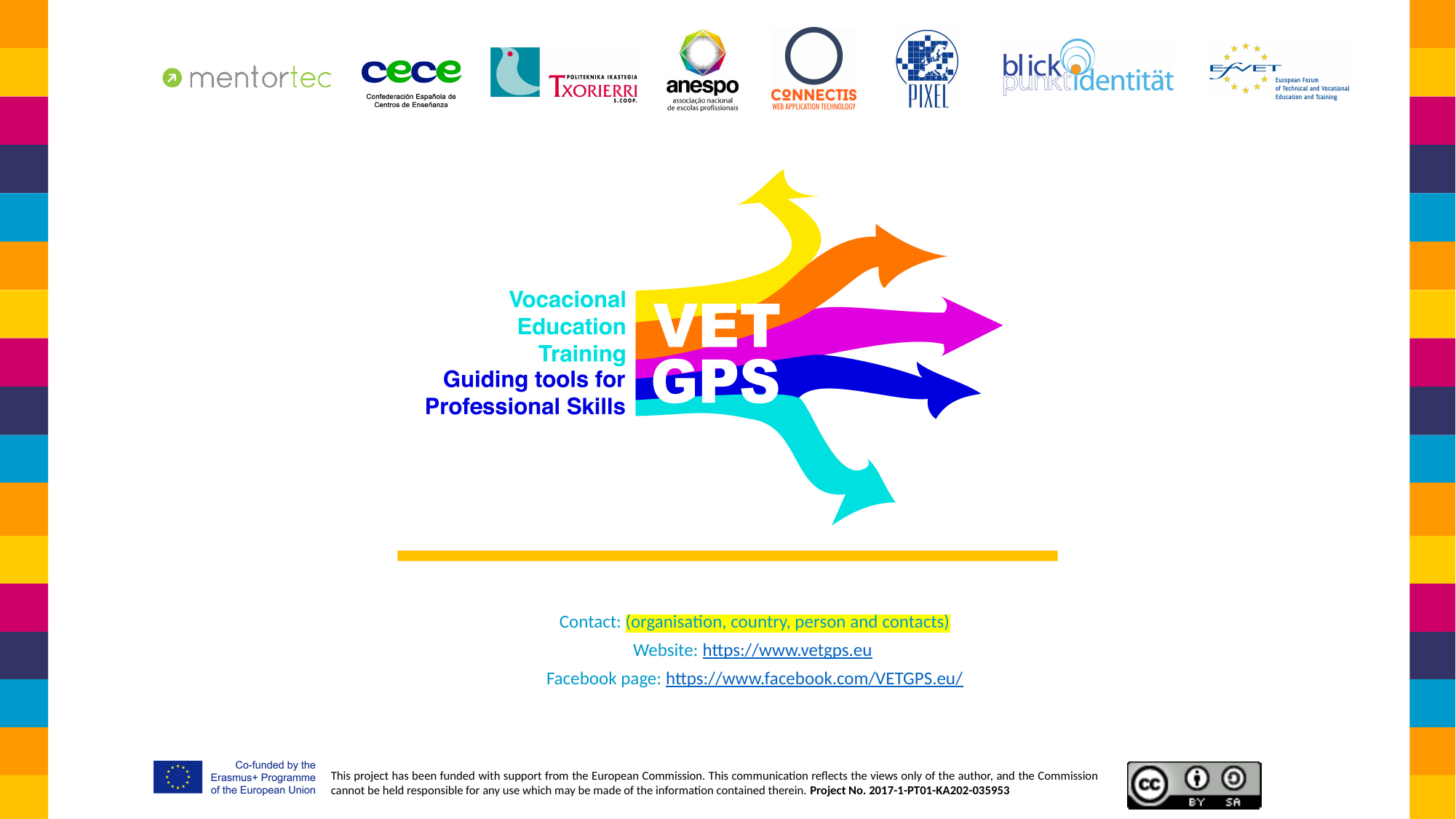

Contact: (organisation, country, person and contacts)
Website: https://www.vetgps.eu
Facebook page: https://www.facebook.com/VETGPS.eu/